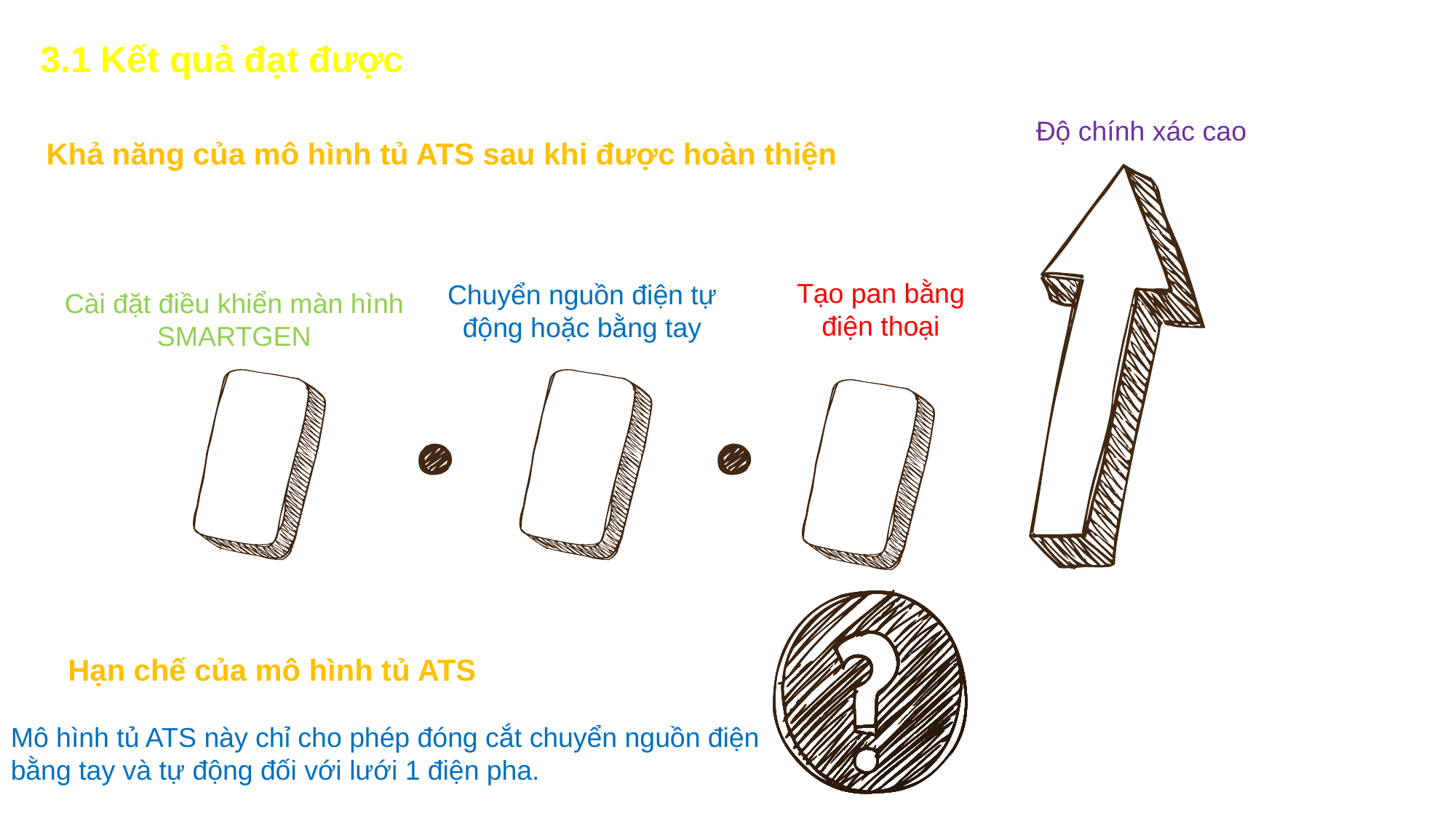

3.1 Kết quả đạt được
Độ chính xác cao
Khả năng của mô hình tủ ATS sau khi được hoàn thiện
Tạo pan bằng điện thoại
Chuyển nguồn điện tự động hoặc bằng tay
Cài đặt điều khiển màn hình SMARTGEN

Hạn chế của mô hình tủ ATS
Mô hình tủ ATS này chỉ cho phép đóng cắt chuyển nguồn điện bằng tay và tự động đối với lưới 1 điện pha.